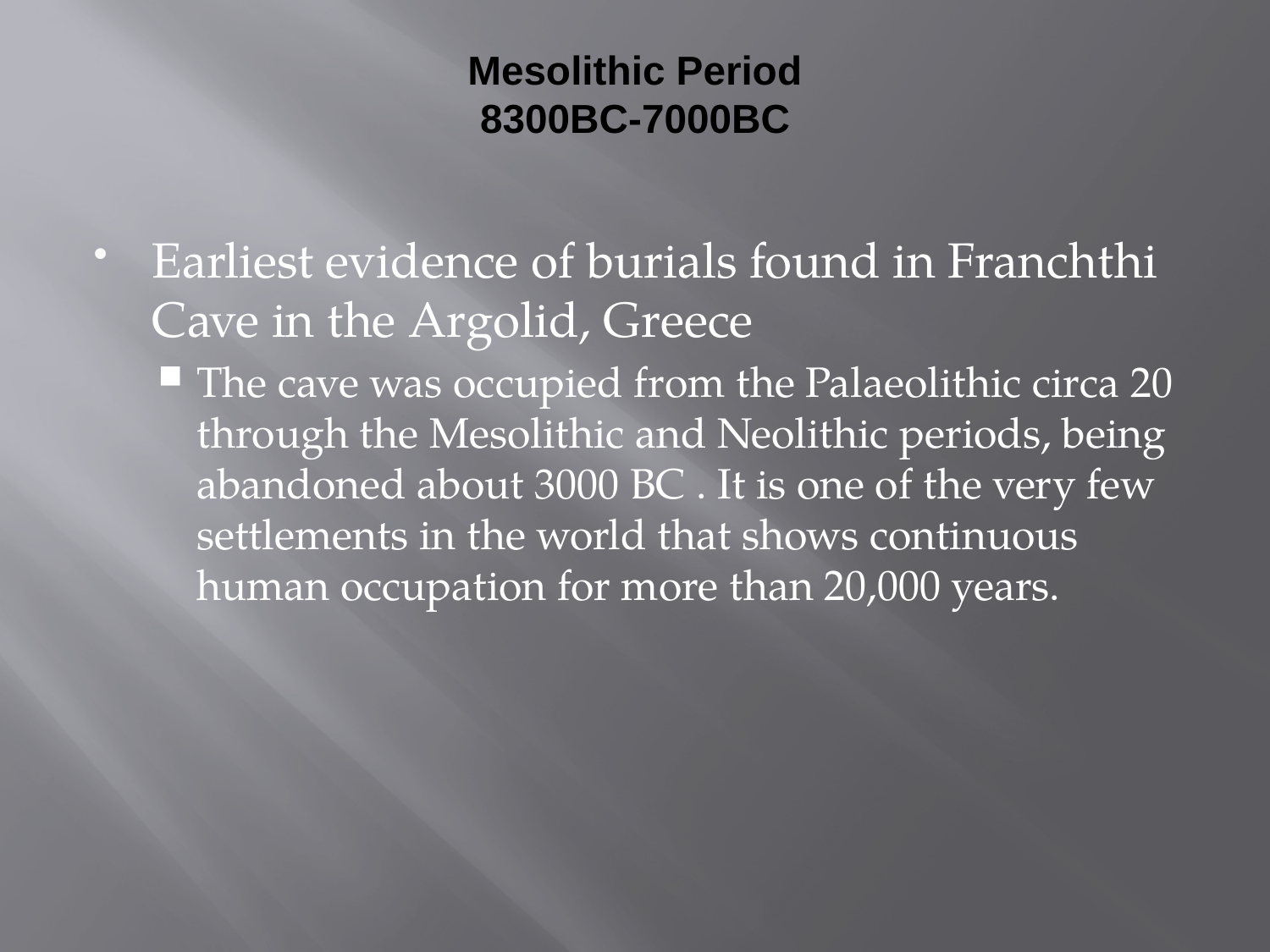

# Mesolithic Period 8300BC-7000BC
Earliest evidence of burials found in Franchthi Cave in the Argolid, Greece
The cave was occupied from the Palaeolithic circa 20 through the Mesolithic and Neolithic periods, being abandoned about 3000 BC . It is one of the very few settlements in the world that shows continuous human occupation for more than 20,000 years.